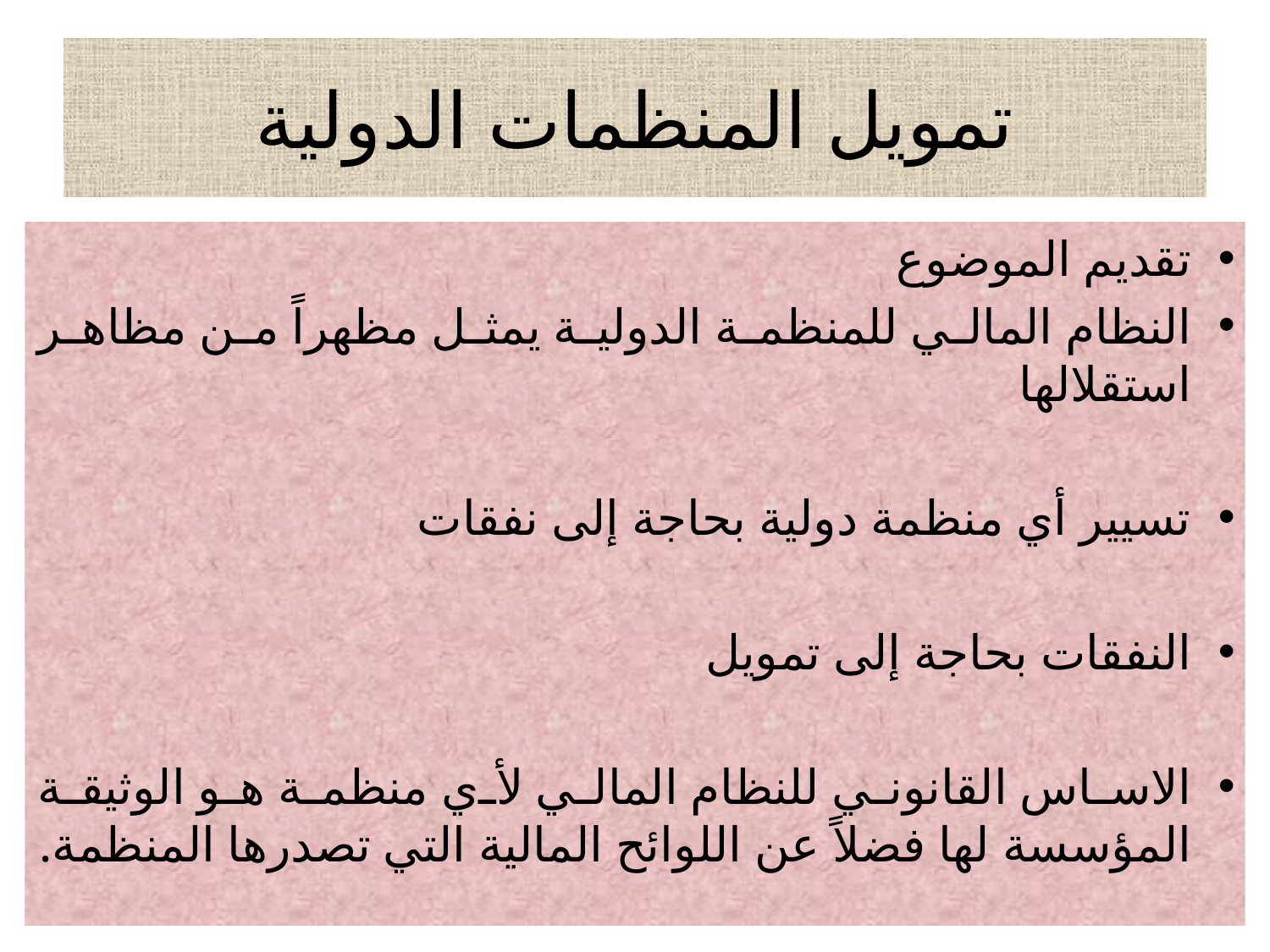

# تمويل المنظمات الدولية
تقديم الموضوع
النظام المالي للمنظمة الدولية يمثل مظهراً من مظاهر استقلالها

تسيير أي منظمة دولية بحاجة إلى نفقات

النفقات بحاجة إلى تمويل

الاساس القانوني للنظام المالي لأي منظمة هو الوثيقة المؤسسة لها فضلاً عن اللوائح المالية التي تصدرها المنظمة.